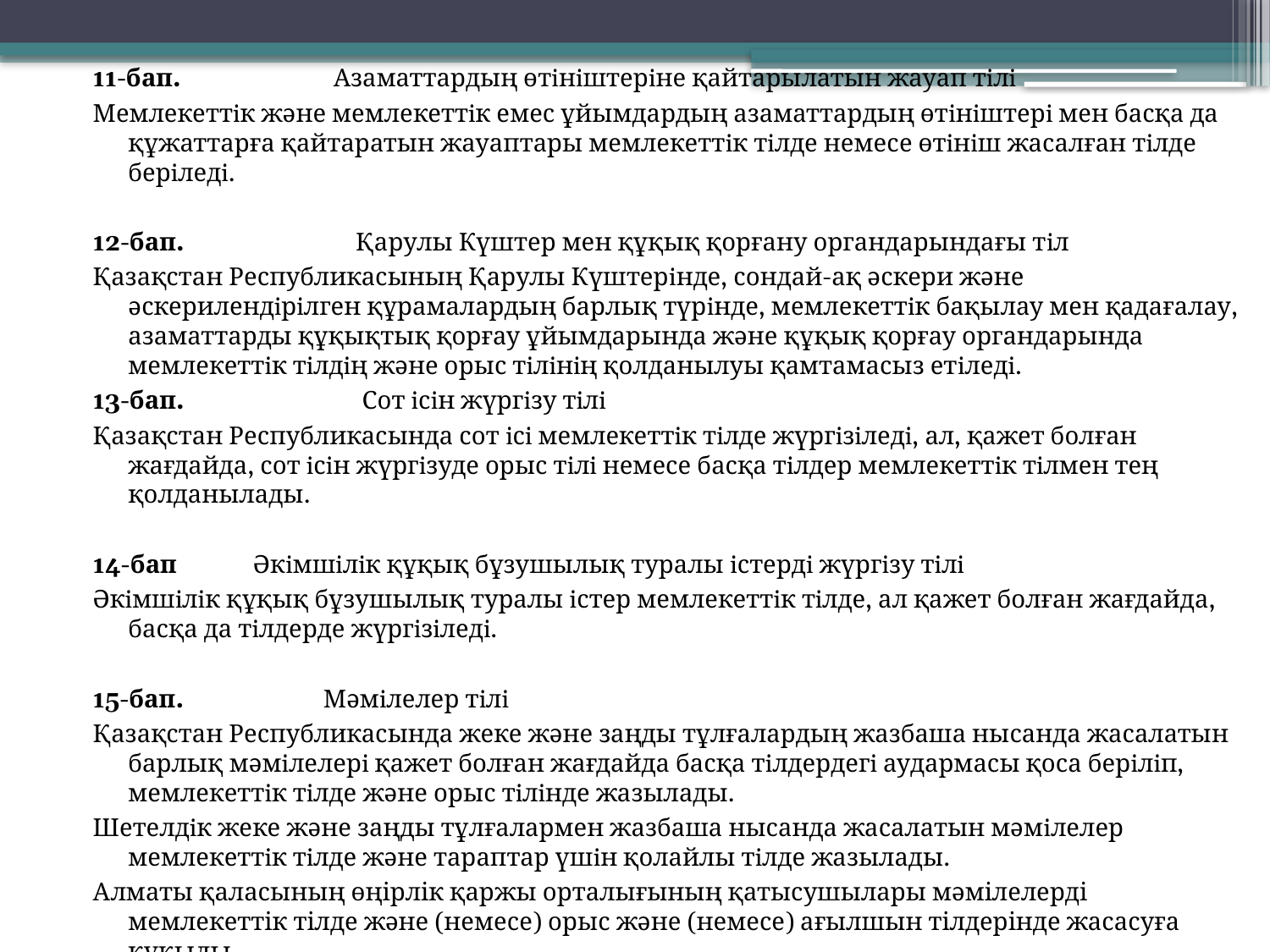

11-бап.                        Азаматтардың өтiнiштерiне қайтарылатын жауап тiлi
Мемлекеттiк және мемлекеттiк емес ұйымдардың азаматтардың өтiнiштерi мен басқа да құжаттарға қайтаратын жауаптары мемлекеттiк тiлде немесе өтiнiш жасалған тiлде берiледi.

12-бап.                           Қарулы Күштер мен құқық қорғану органдарындағы тiл
Қазақстан Республикасының Қарулы Күштерiнде, сондай-ақ әскери және әскерилендiрiлген құрамалардың барлық түрiнде, мемлекеттiк бақылау мен қадағалау, азаматтарды құқықтық қорғау ұйымдарында және құқық қорғау органдарында мемлекеттiк тiлдiң және орыс тiлiнiң қолданылуы қамтамасыз етiледi.
13-бап.                            Сот iсiн жүргiзу тiлi
Қазақстан Республикасында сот iсi мемлекеттiк тiлде жүргiзiледi, ал, қажет болған жағдайда, сот iсiн жүргiзуде орыс тiлi немесе басқа тiлдер мемлекеттiк тiлмен тең қолданылады.

14-бап            Әкiмшiлiк құқық бұзушылық туралы iстердi жүргiзу тiлi
Әкiмшiлiк құқық бұзушылық туралы iстер мемлекеттiк тiлде, ал қажет болған жағдайда, басқа да тiлдерде жүргiзiледi.

15-бап.                      Мәмiлелер тiлi
Қазақстан Республикасында жеке және заңды тұлғалардың жазбаша нысанда жасалатын барлық мәмiлелерi қажет болған жағдайда басқа тiлдердегi аудармасы қоса берiлiп, мемлекеттiк тiлде және орыс тiлiнде жазылады.
Шетелдiк жеке және заңды тұлғалармен жазбаша нысанда жасалатын мәмiлелер мемлекеттiк тiлде және тараптар үшiн қолайлы тiлде жазылады.
Алматы қаласының өңірлік қаржы орталығының қатысушылары мәмілелерді мемлекеттік тілде және (немесе) орыс және (немесе) ағылшын тілдерінде жасасуға құқылы.